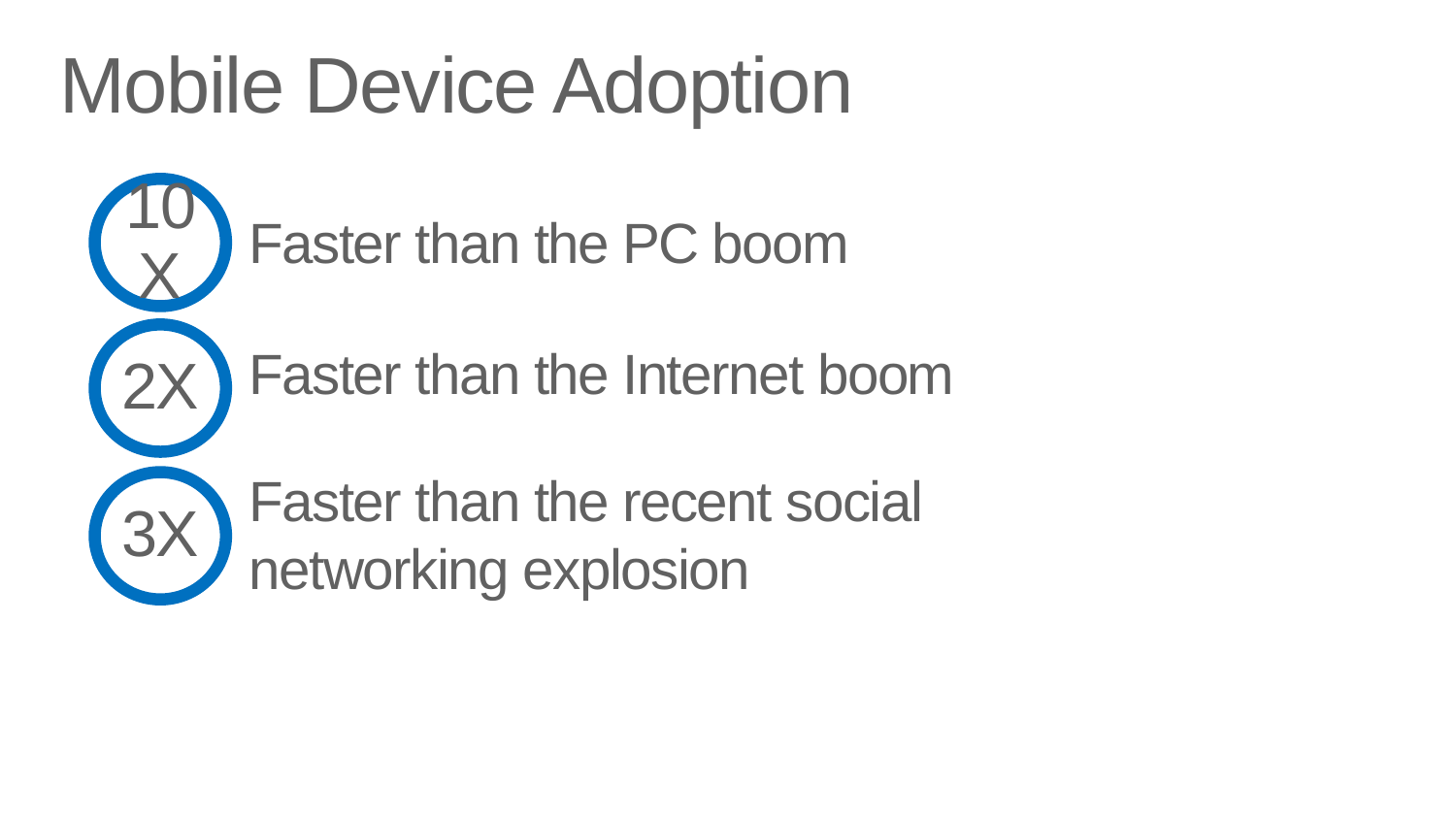

# Mobile Device Adoption
10X
Faster than the PC boom
Faster than the Internet boom
2X
3X
Faster than the recent social
networking explosion